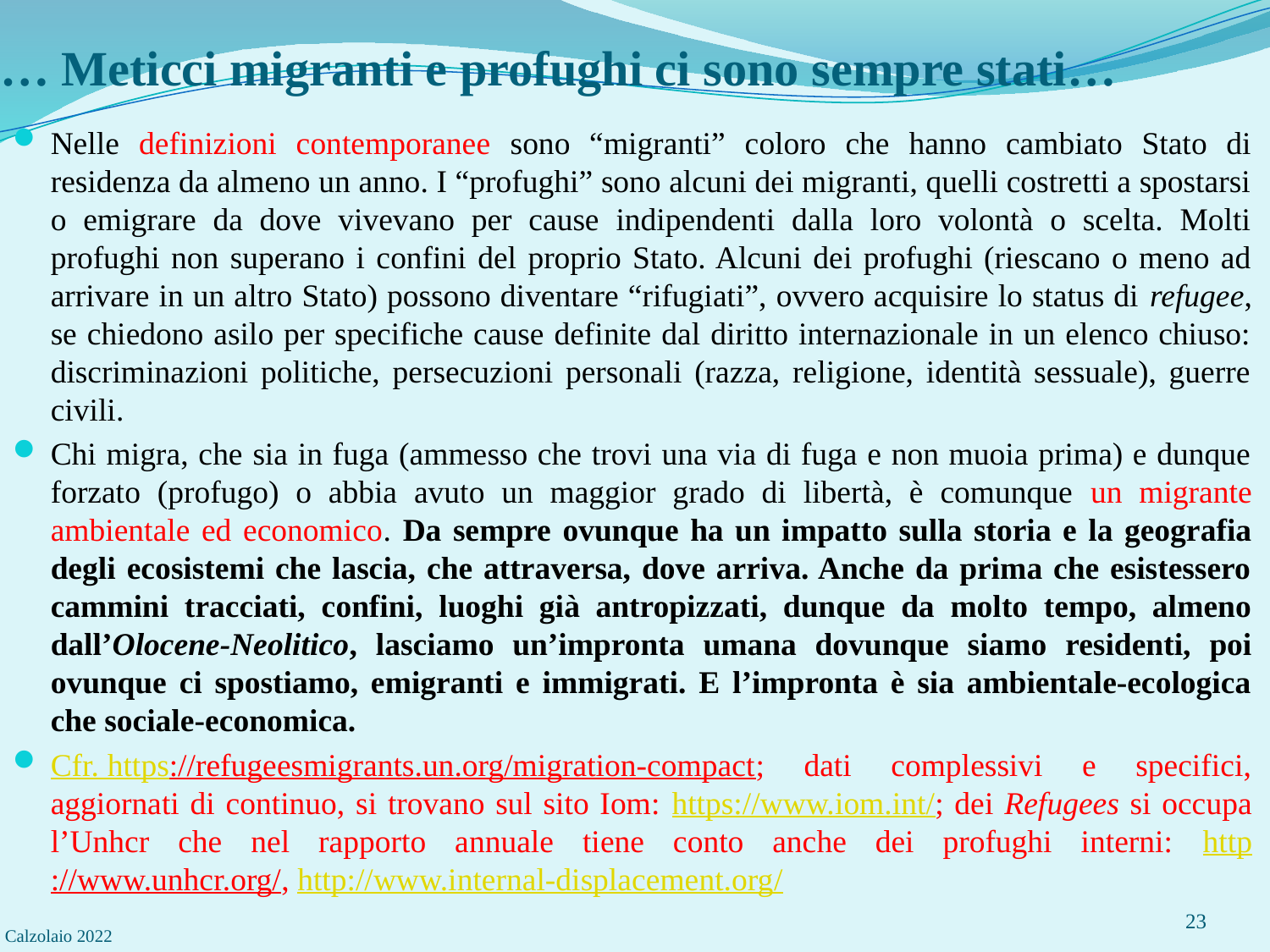

# … Meticci migranti e profughi ci sono sempre stati…
Nelle definizioni contemporanee sono “migranti” coloro che hanno cambiato Stato di residenza da almeno un anno. I “profughi” sono alcuni dei migranti, quelli costretti a spostarsi o emigrare da dove vivevano per cause indipendenti dalla loro volontà o scelta. Molti profughi non superano i confini del proprio Stato. Alcuni dei profughi (riescano o meno ad arrivare in un altro Stato) possono diventare “rifugiati”, ovvero acquisire lo status di refugee, se chiedono asilo per specifiche cause definite dal diritto internazionale in un elenco chiuso: discriminazioni politiche, persecuzioni personali (razza, religione, identità sessuale), guerre civili.
Chi migra, che sia in fuga (ammesso che trovi una via di fuga e non muoia prima) e dunque forzato (profugo) o abbia avuto un maggior grado di libertà, è comunque un migrante ambientale ed economico. Da sempre ovunque ha un impatto sulla storia e la geografia degli ecosistemi che lascia, che attraversa, dove arriva. Anche da prima che esistessero cammini tracciati, confini, luoghi già antropizzati, dunque da molto tempo, almeno dall’Olocene-Neolitico, lasciamo un’impronta umana dovunque siamo residenti, poi ovunque ci spostiamo, emigranti e immigrati. E l’impronta è sia ambientale-ecologica che sociale-economica.
Cfr. https://refugeesmigrants.un.org/migration-compact; dati complessivi e specifici, aggiornati di continuo, si trovano sul sito Iom: https://www.iom.int/; dei Refugees si occupa l’Unhcr che nel rapporto annuale tiene conto anche dei profughi interni: http://www.unhcr.org/, http://www.internal-displacement.org/

Calzolaio 2022
23